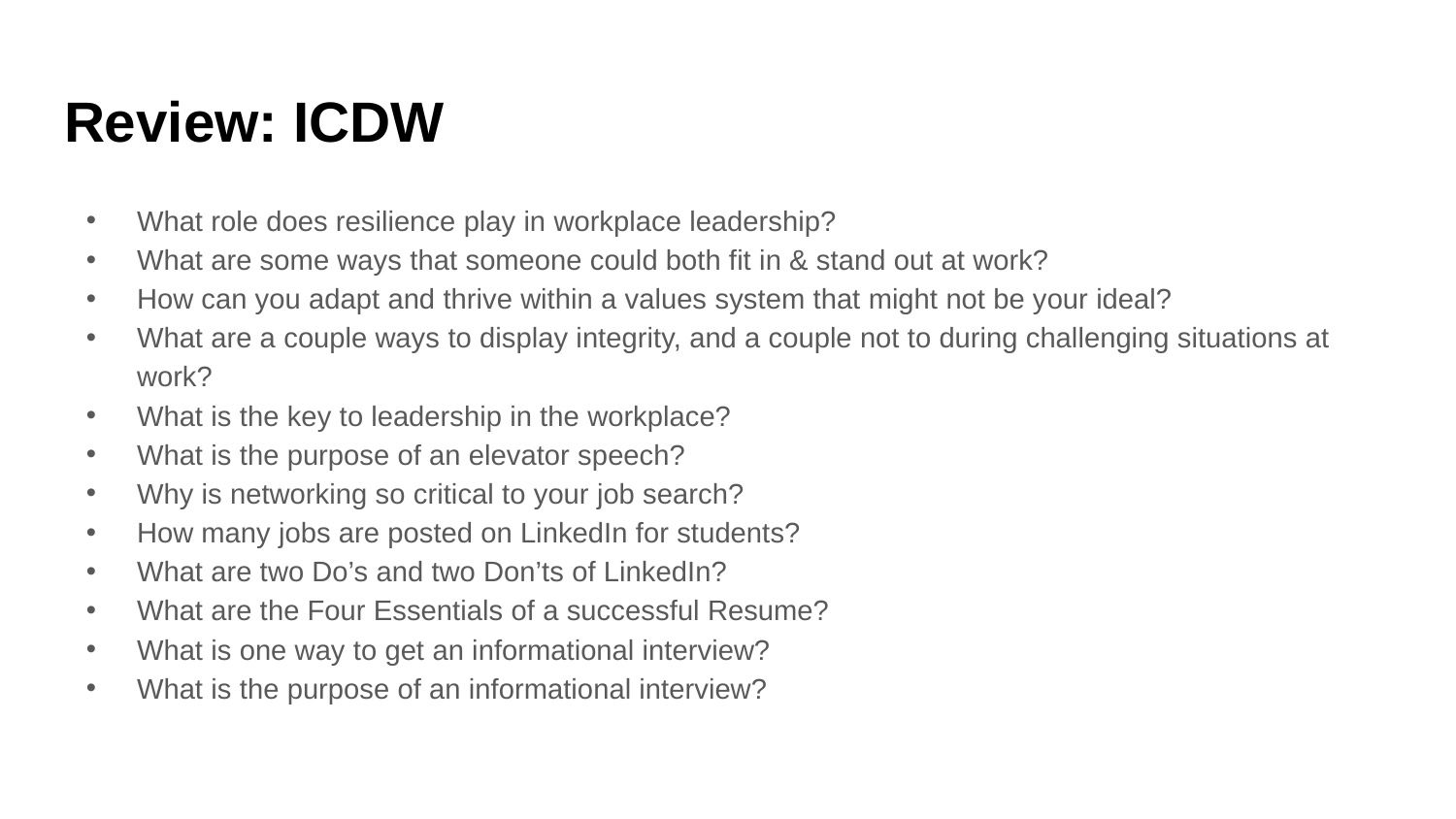

# Review: ICDW
What role does resilience play in workplace leadership?
What are some ways that someone could both fit in & stand out at work?
How can you adapt and thrive within a values system that might not be your ideal?
What are a couple ways to display integrity, and a couple not to during challenging situations at work?
What is the key to leadership in the workplace?
What is the purpose of an elevator speech?
Why is networking so critical to your job search?
How many jobs are posted on LinkedIn for students?
What are two Do’s and two Don’ts of LinkedIn?
What are the Four Essentials of a successful Resume?
What is one way to get an informational interview?
What is the purpose of an informational interview?